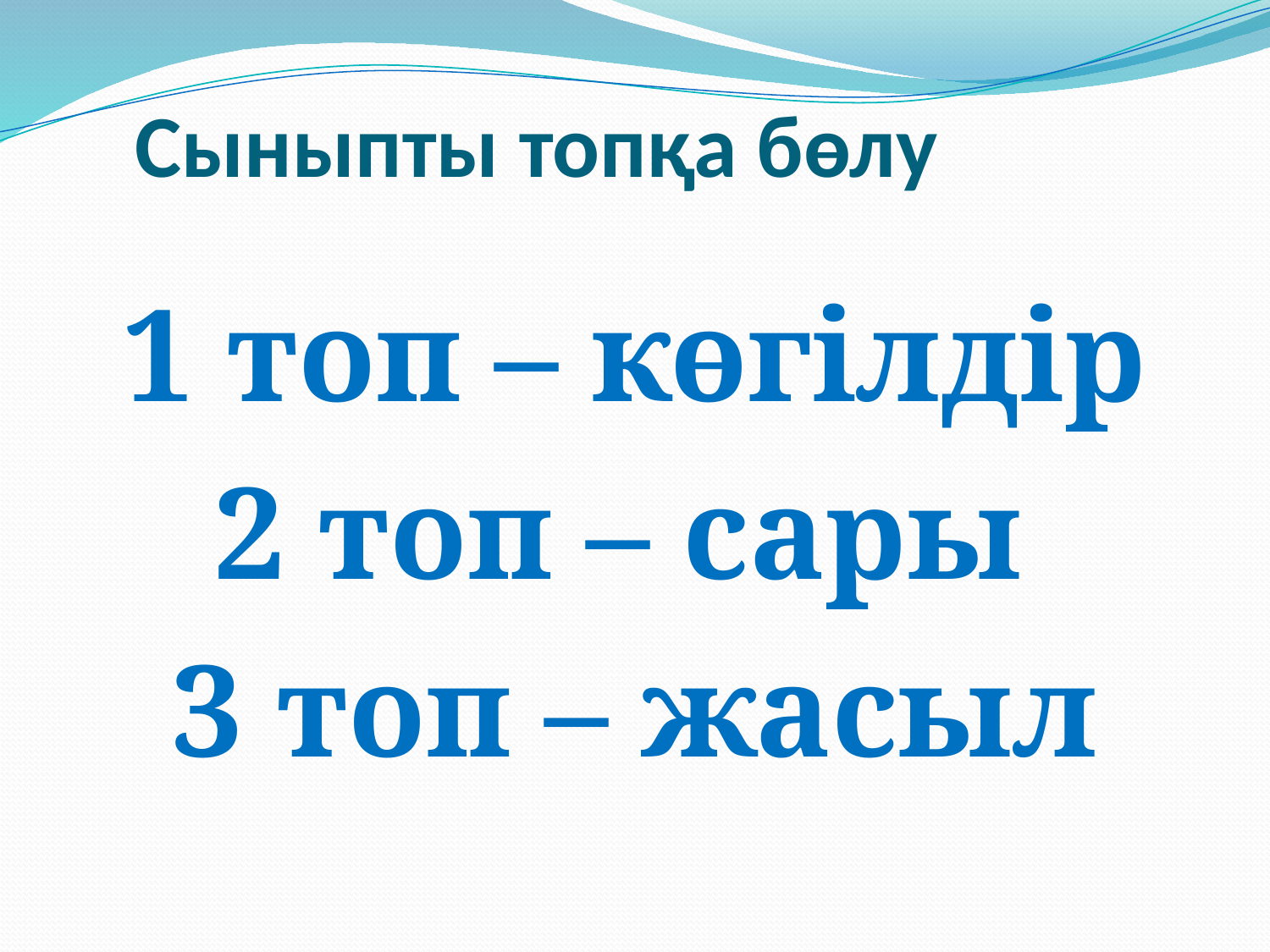

# Сыныпты топқа бөлу
1 топ – көгілдір
2 топ – сары
3 топ – жасыл